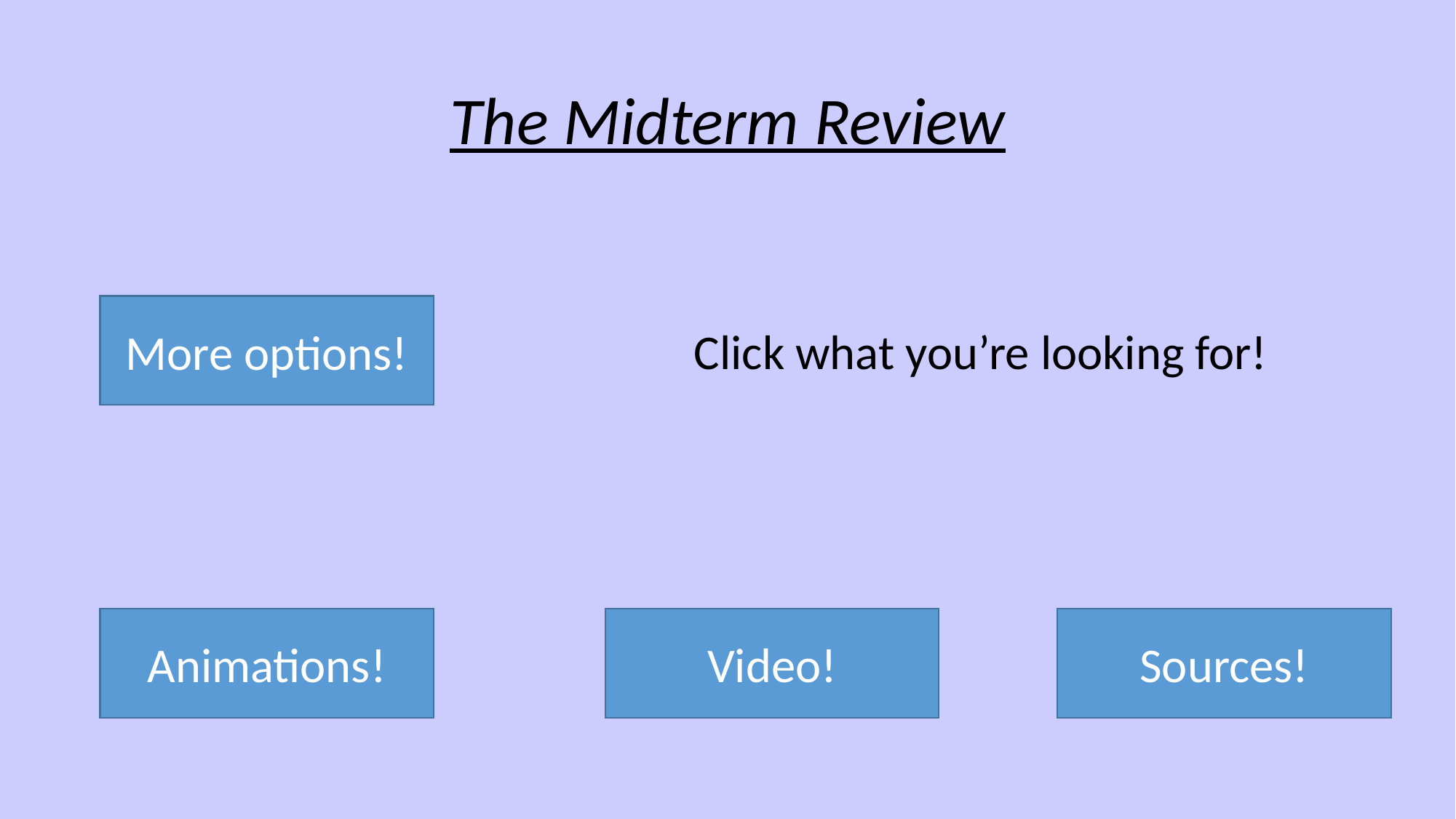

# The Midterm Review
More options!
Click what you’re looking for!
Animations!
Video!
Sources!